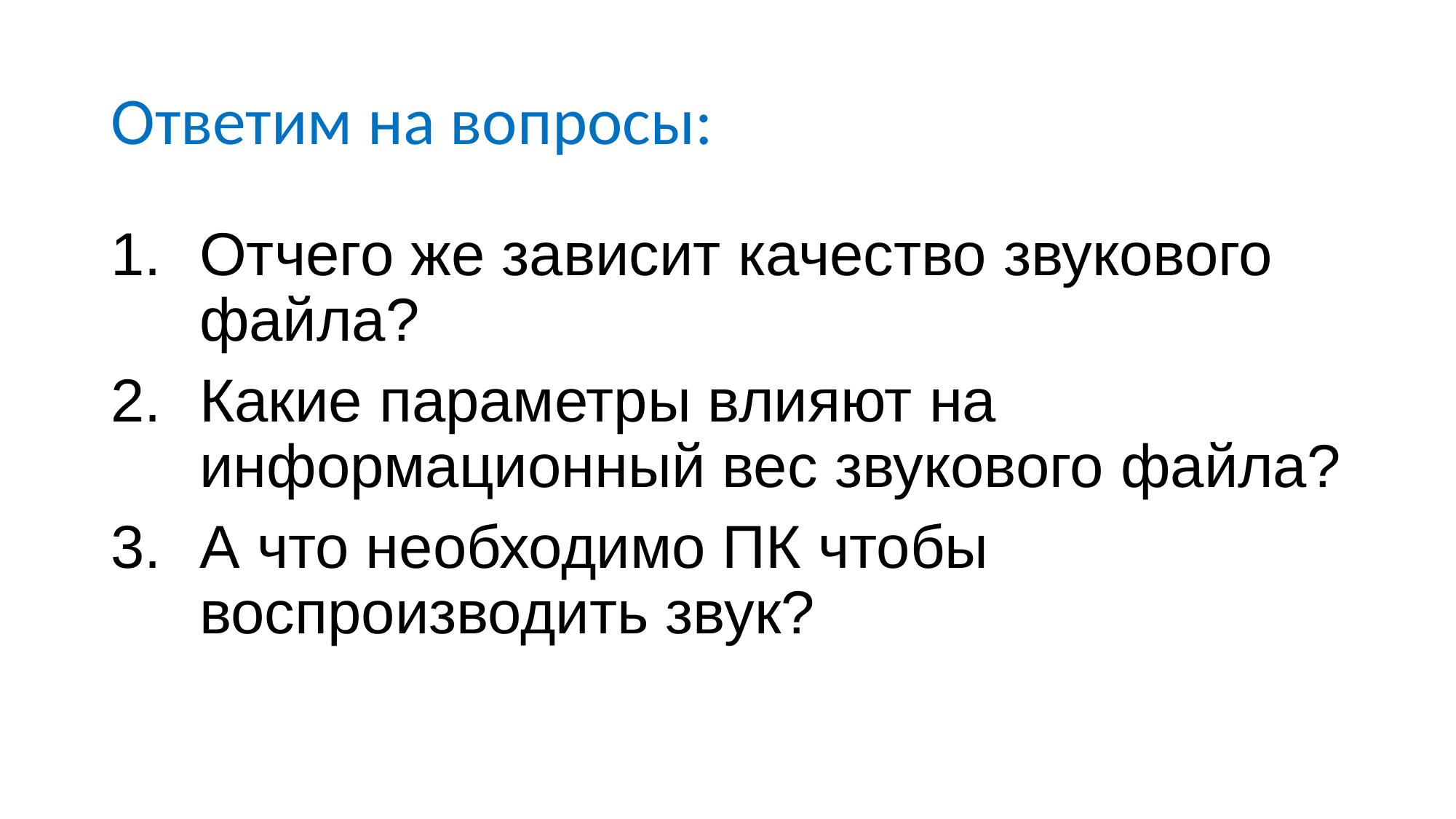

# Ответим на вопросы:
Отчего же зависит качество звукового файла?
Какие параметры влияют на информационный вес звукового файла?
А что необходимо ПК чтобы воспроизводить звук?